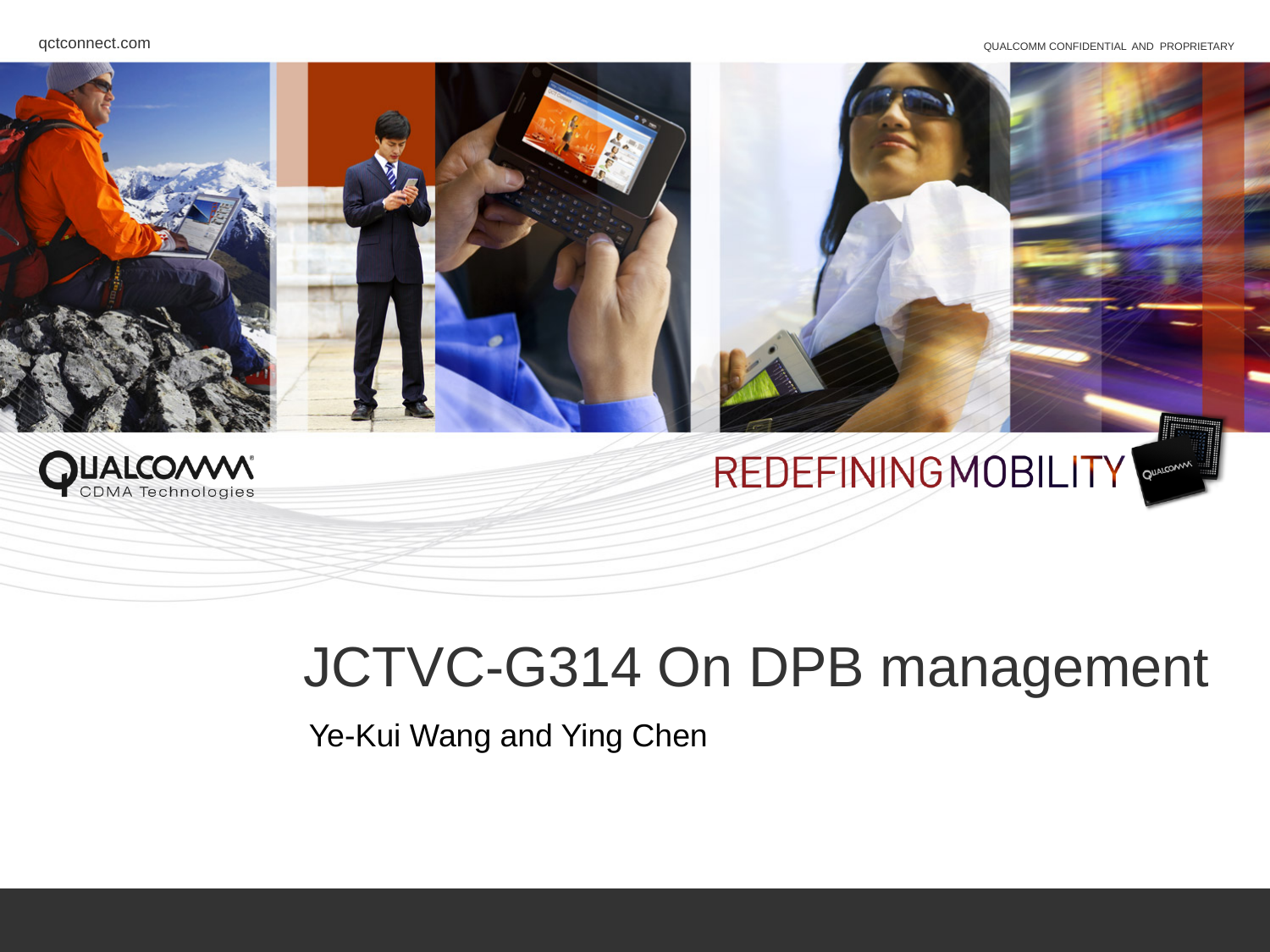

# JCTVC-G314 On DPB management
Ye-Kui Wang and Ying Chen